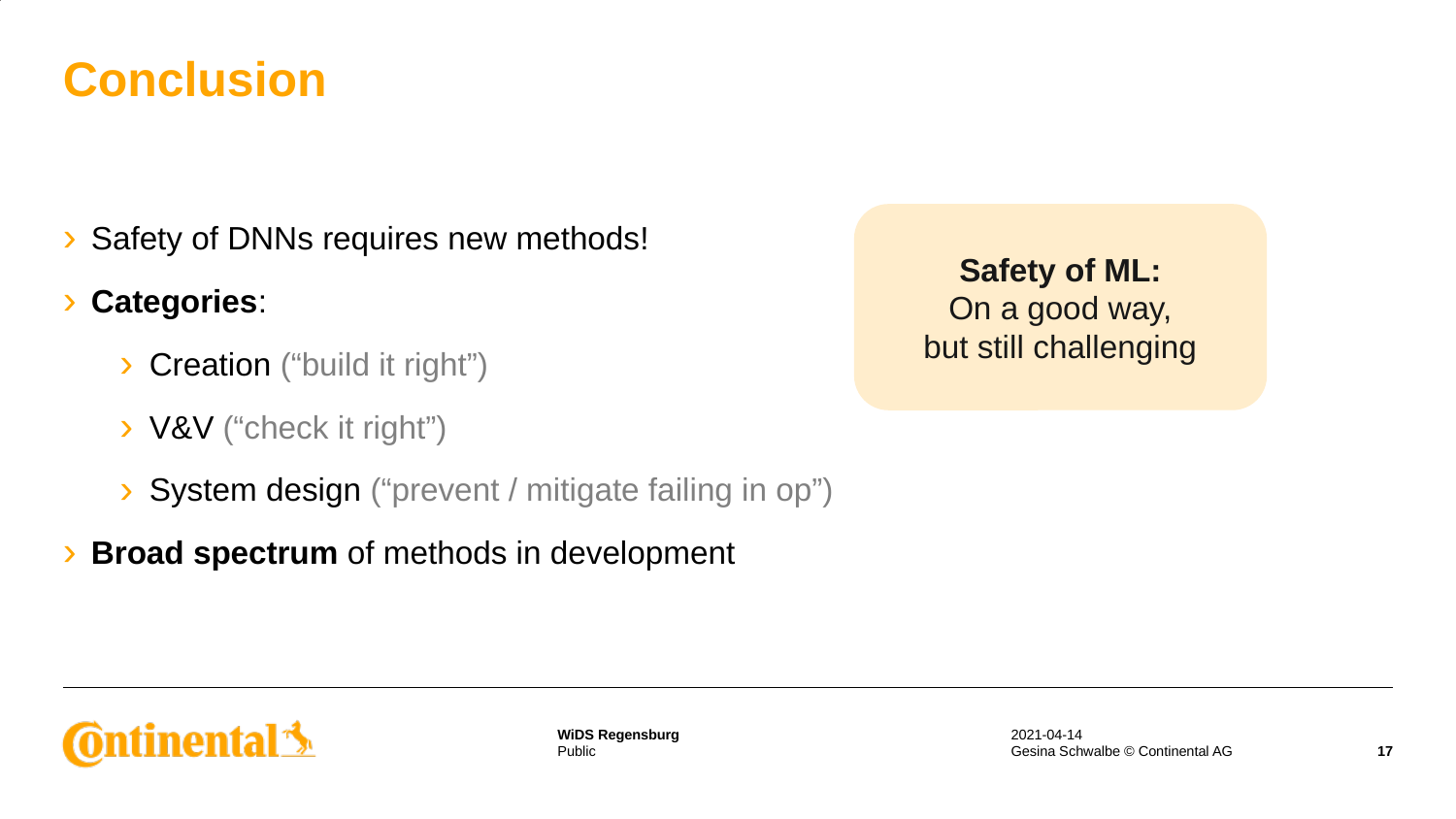

# Conclusion
Safety of ML:
On a good way,
but still challenging
Safety of DNNs requires new methods!
Categories:
Creation (“build it right”)
V&V (“check it right”)
System design (“prevent / mitigate failing in op”)
Broad spectrum of methods in development
2021-04-14
Gesina Schwalbe © Continental AG
17